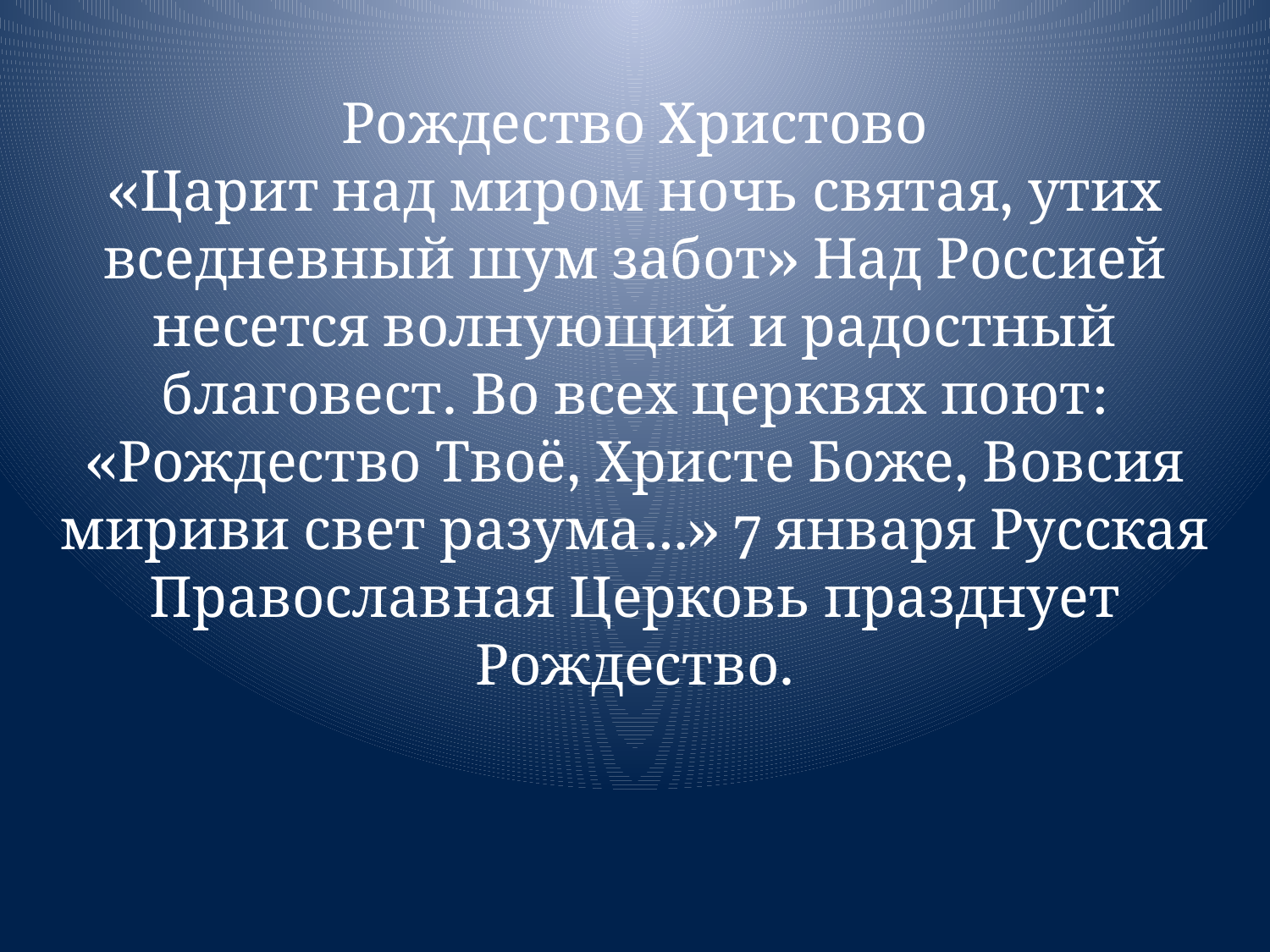

# Рождество Христово «Царит над миром ночь святая, утих вседневный шум забот» Над Россией несется волнующий и радостный благовест. Во всех церквях поют: «Рождество Твоё, Христе Боже, Вовсия мириви свет разума…» 7 января Русская Православная Церковь празднует Рождество.